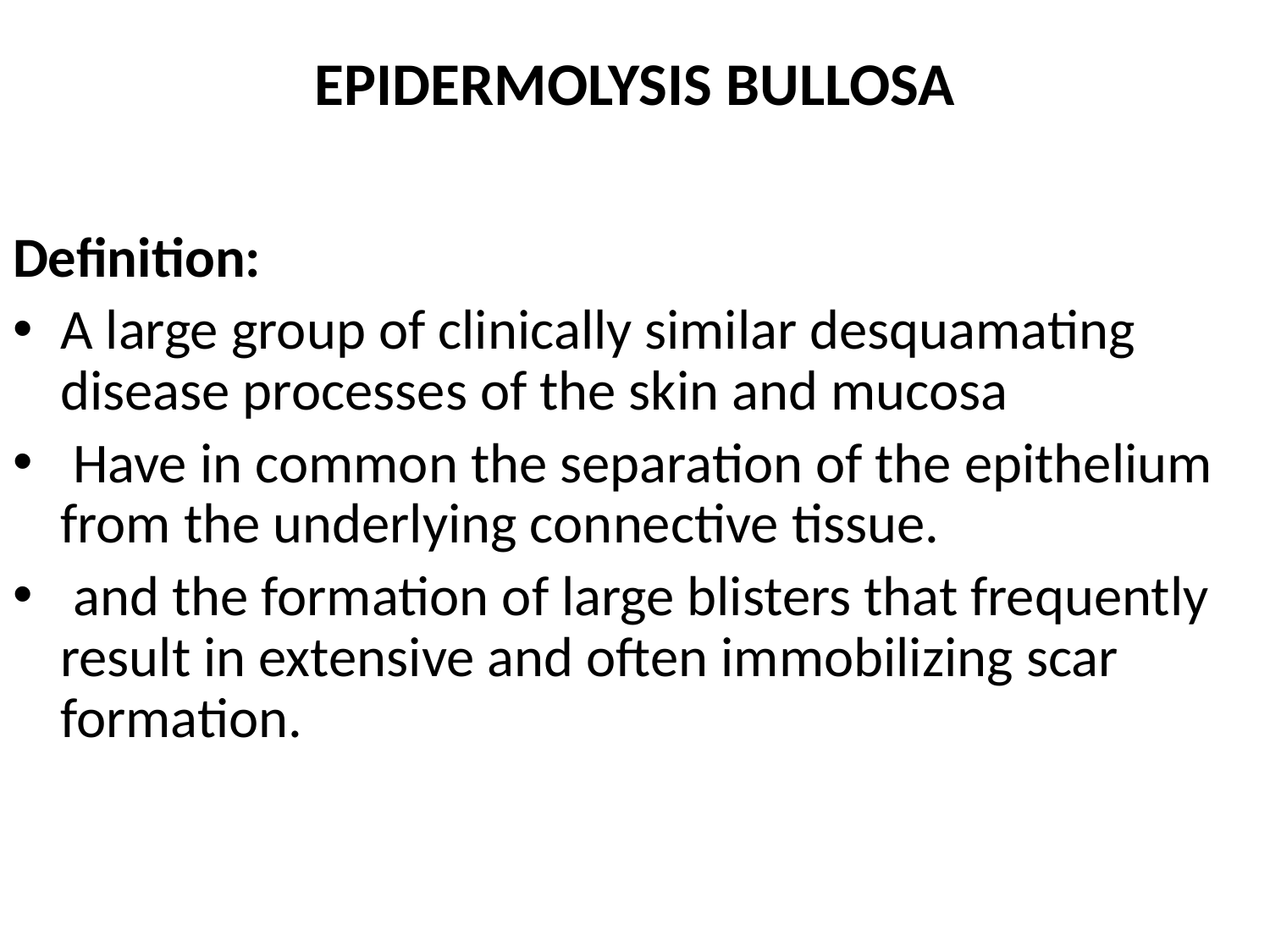

# EPIDERMOLYSIS BULLOSA
Definition:
A large group of clinically similar desquamating disease processes of the skin and mucosa
 Have in common the separation of the epithelium from the underlying connective tissue.
 and the formation of large blisters that frequently result in extensive and often immobilizing scar formation.